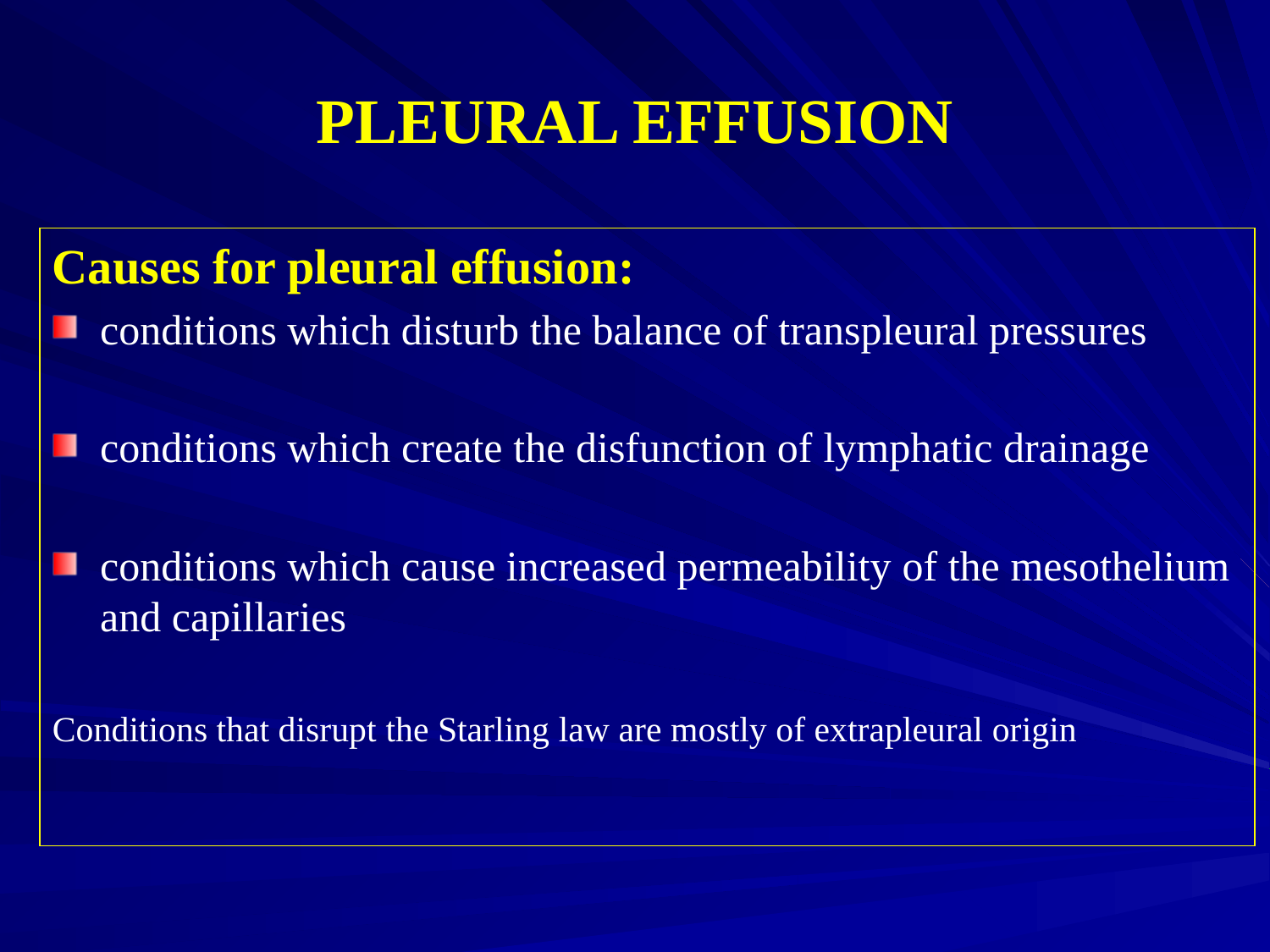

# PLEURAL EFFUSION
Causes for pleural effusion:
conditions which disturb the balance of transpleural pressures

conditions which create the disfunction of lymphatic drainage

conditions which cause increased permeability of the mesothelium and capillaries

Conditions that disrupt the Starling law are mostly of extrapleural origin